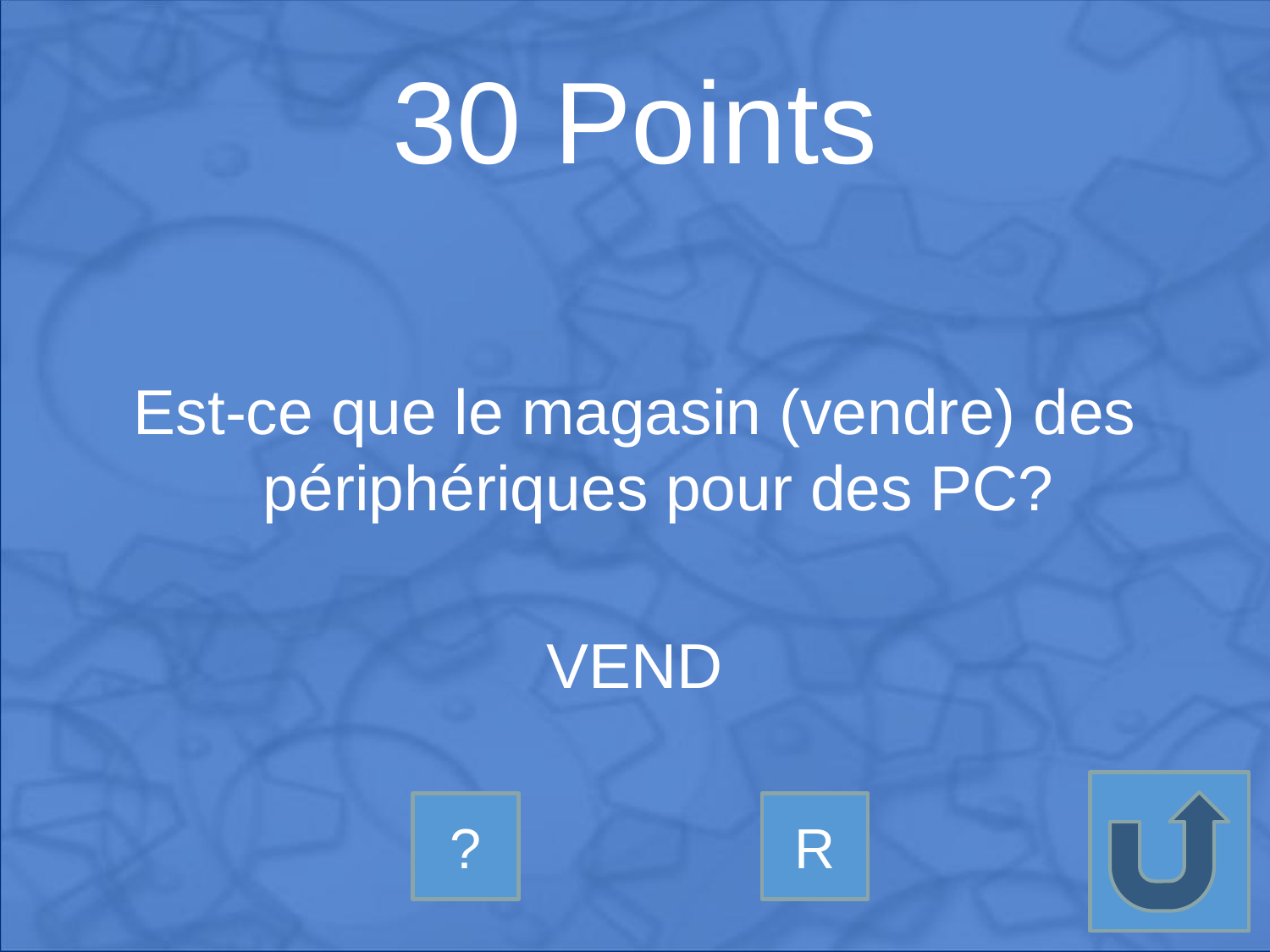

# 30 Points
Est-ce que le magasin (vendre) des périphériques pour des PC?

VEND

?
R